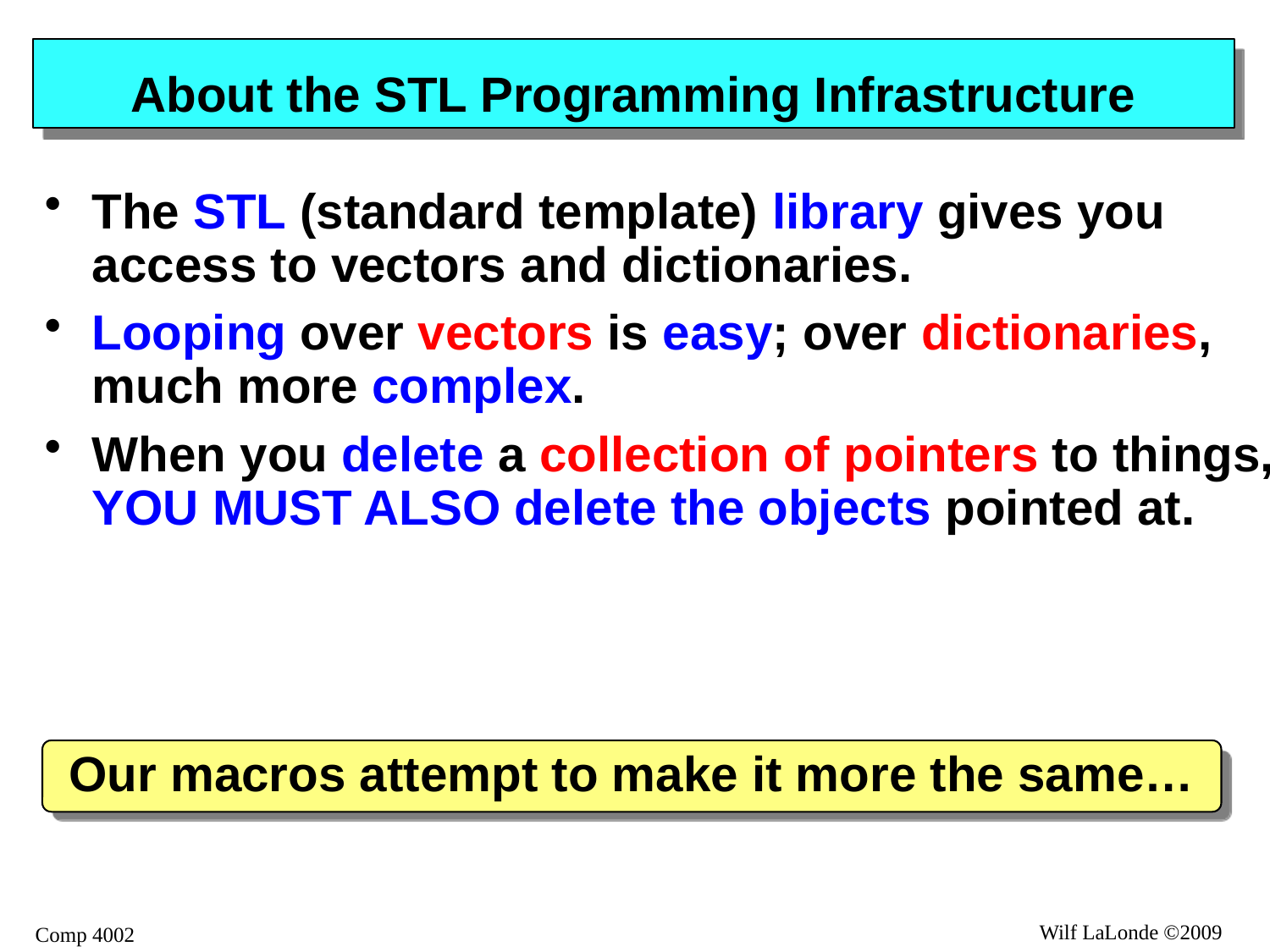

# About the STL Programming Infrastructure
The STL (standard template) library gives you access to vectors and dictionaries.
Looping over vectors is easy; over dictionaries, much more complex.
When you delete a collection of pointers to things, YOU MUST ALSO delete the objects pointed at.
Our macros attempt to make it more the same…